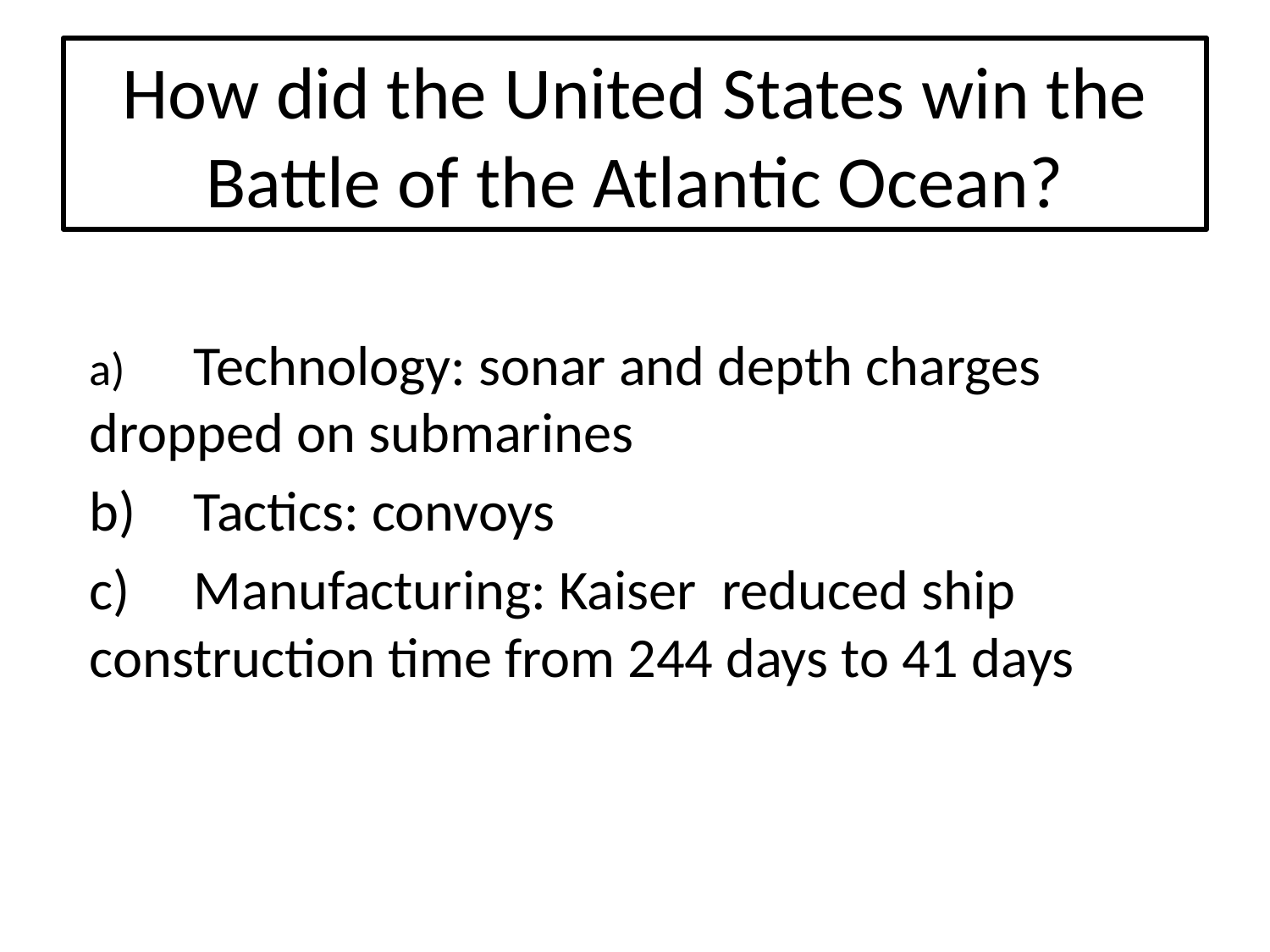

# How did the United States win the Battle of the Atlantic Ocean?
a)	Technology: sonar and depth charges dropped on submarines
b)	Tactics: convoys
c)	Manufacturing: Kaiser  reduced ship construction time from 244 days to 41 days